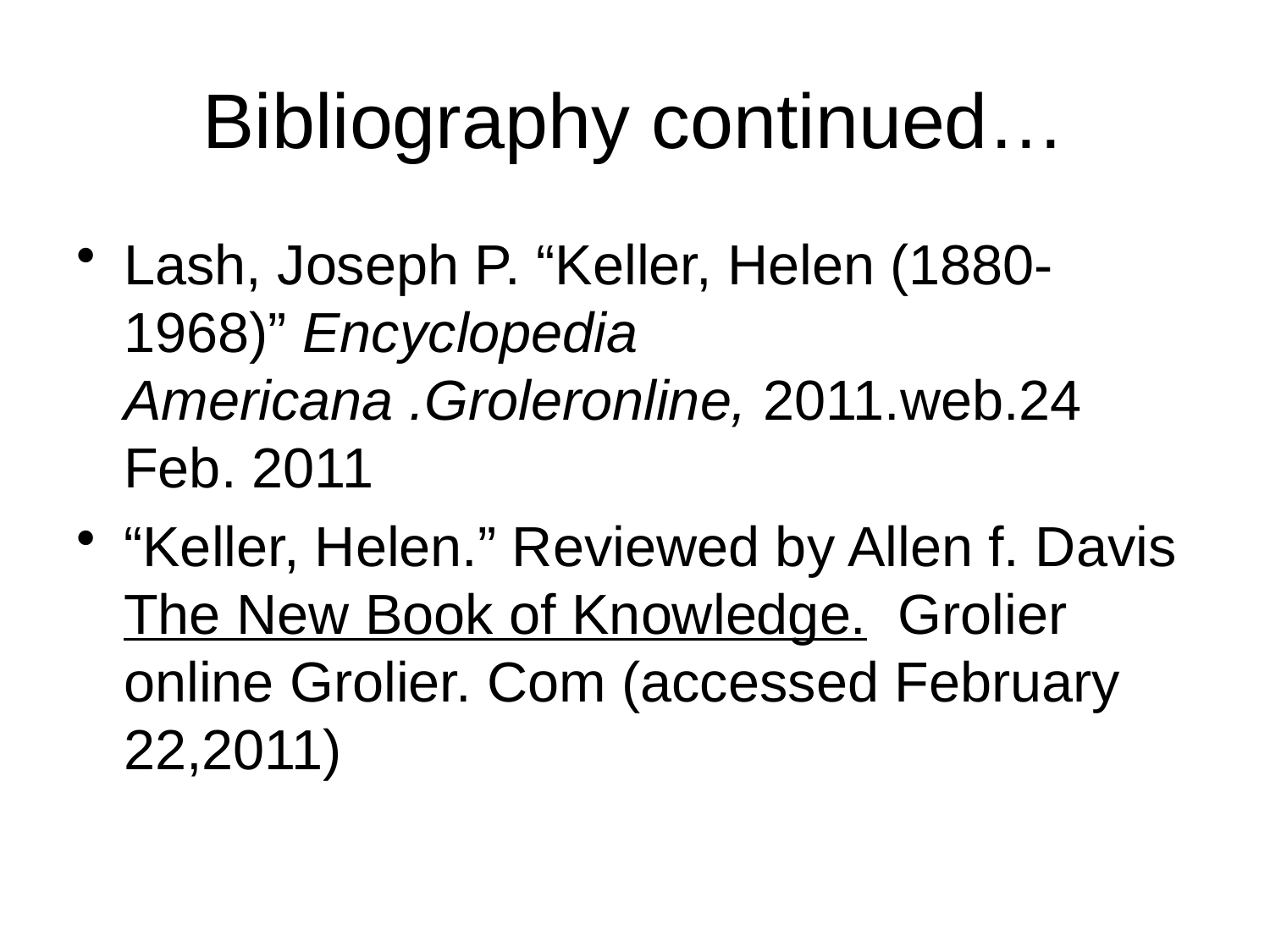

# Bibliography continued…
Lash, Joseph P. “Keller, Helen (1880-1968)” Encyclopedia Americana .Groleronline, 2011.web.24 Feb. 2011
“Keller, Helen.” Reviewed by Allen f. Davis The New Book of Knowledge.  Grolier online Grolier. Com (accessed February 22,2011)